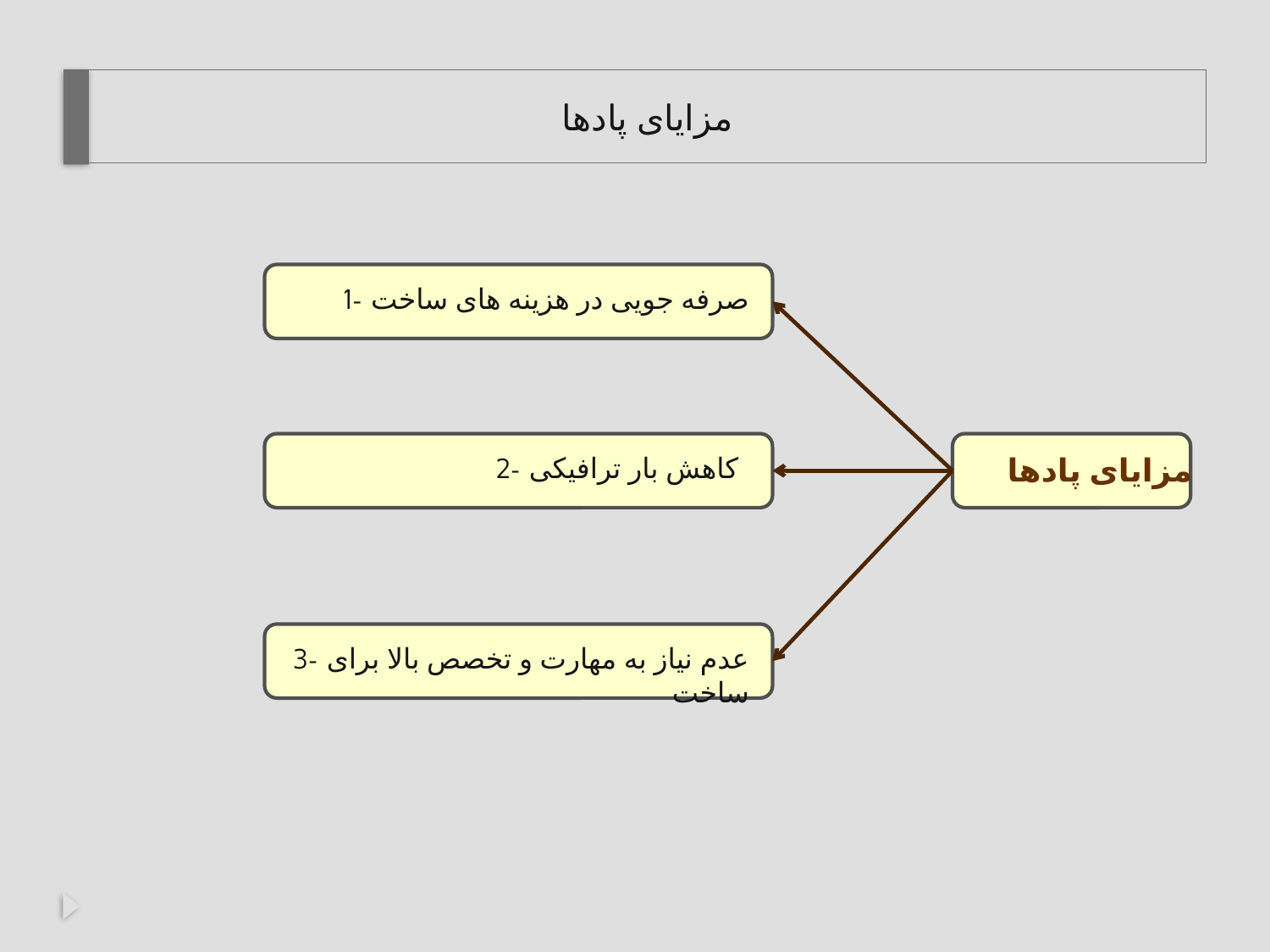

# مزایای پادها

1- صرفه جویی در هزینه های ساخت

2- کاهش بار ترافیکی
مزایای پادها

3- عدم نیاز به مهارت و تخصص بالا برای ساخت